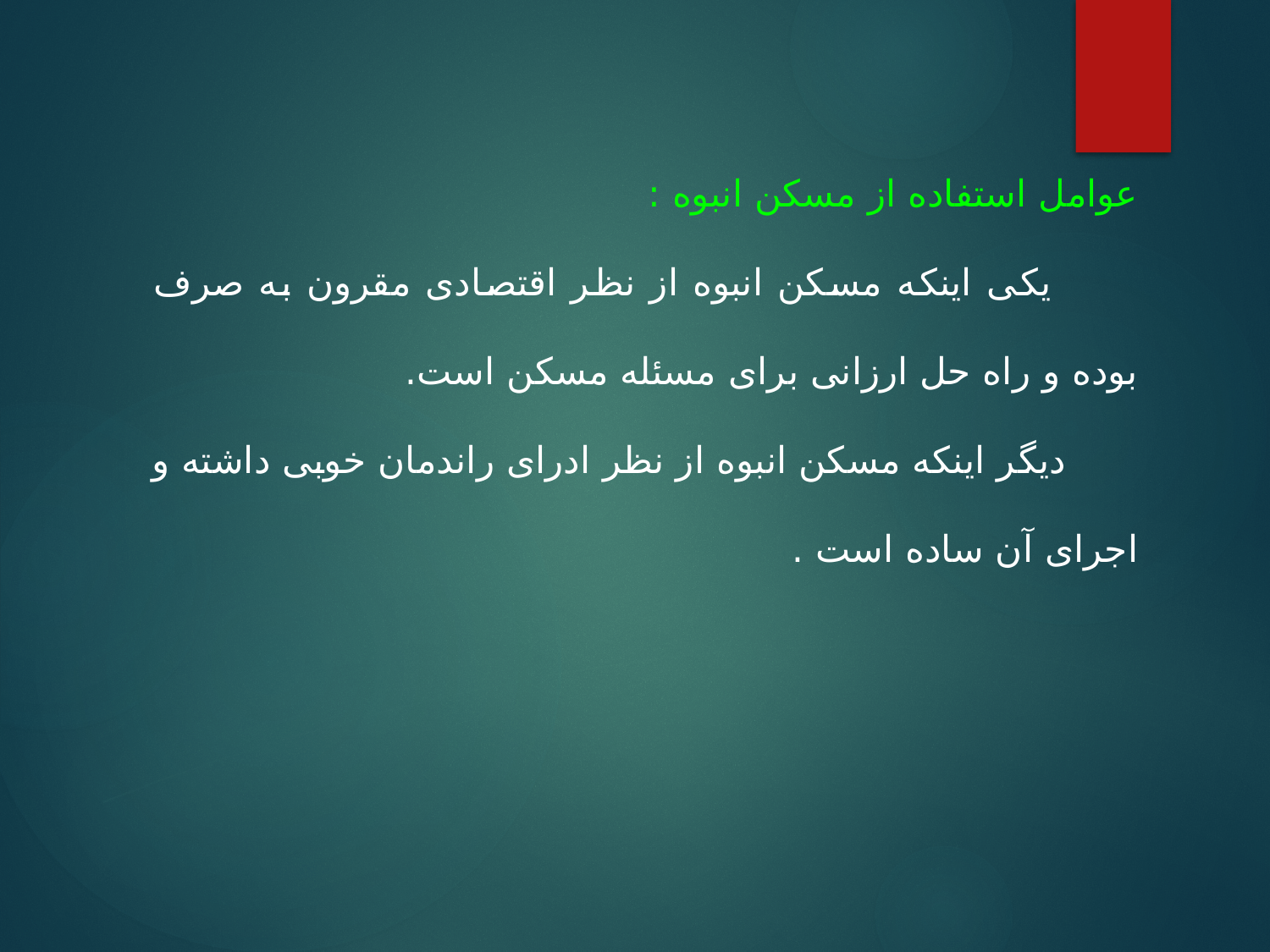

عوامل استفاده از مسکن انبوه :
      یکی اینکه مسکن انبوه از نظر اقتصادی مقرون به صرف بوده و راه حل ارزانی برای مسئله مسکن است.
      دیگر اینکه مسکن انبوه از نظر ادرای راندمان خوبی داشته و اجرای آن ساده است .